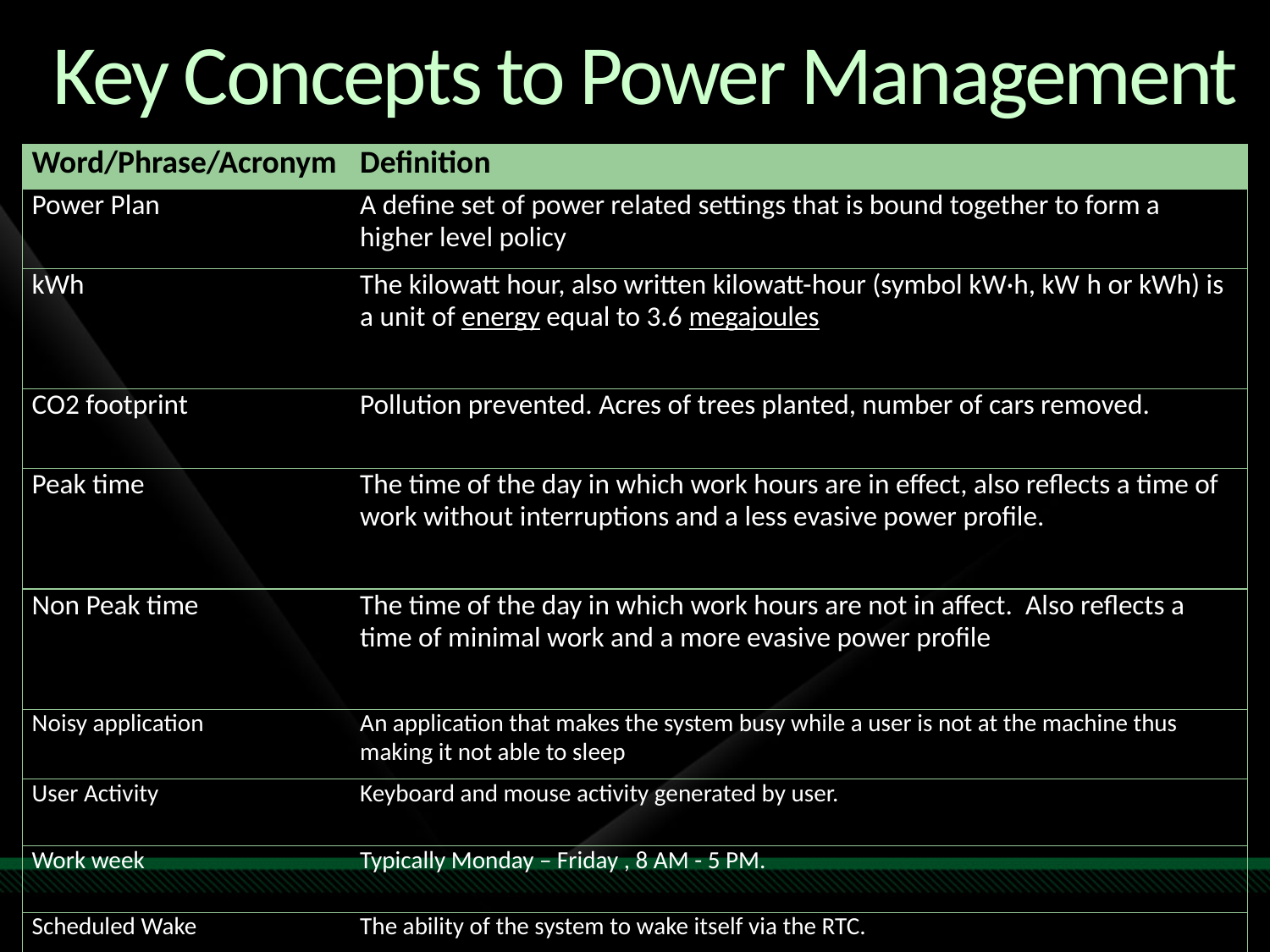

# Key Concepts to Power Management
| Word/Phrase/Acronym | Definition |
| --- | --- |
| Power Plan | A define set of power related settings that is bound together to form a higher level policy |
| kWh | The kilowatt hour, also written kilowatt-hour (symbol kW·h, kW h or kWh) is a unit of energy equal to 3.6 megajoules |
| CO2 footprint | Pollution prevented. Acres of trees planted, number of cars removed. |
| Peak time | The time of the day in which work hours are in effect, also reflects a time of work without interruptions and a less evasive power profile. |
| Non Peak time | The time of the day in which work hours are not in affect. Also reflects a time of minimal work and a more evasive power profile |
| Noisy application | An application that makes the system busy while a user is not at the machine thus making it not able to sleep |
| User Activity | Keyboard and mouse activity generated by user. |
| Work week | Typically Monday – Friday , 8 AM - 5 PM. |
| Scheduled Wake | The ability of the system to wake itself via the RTC. |